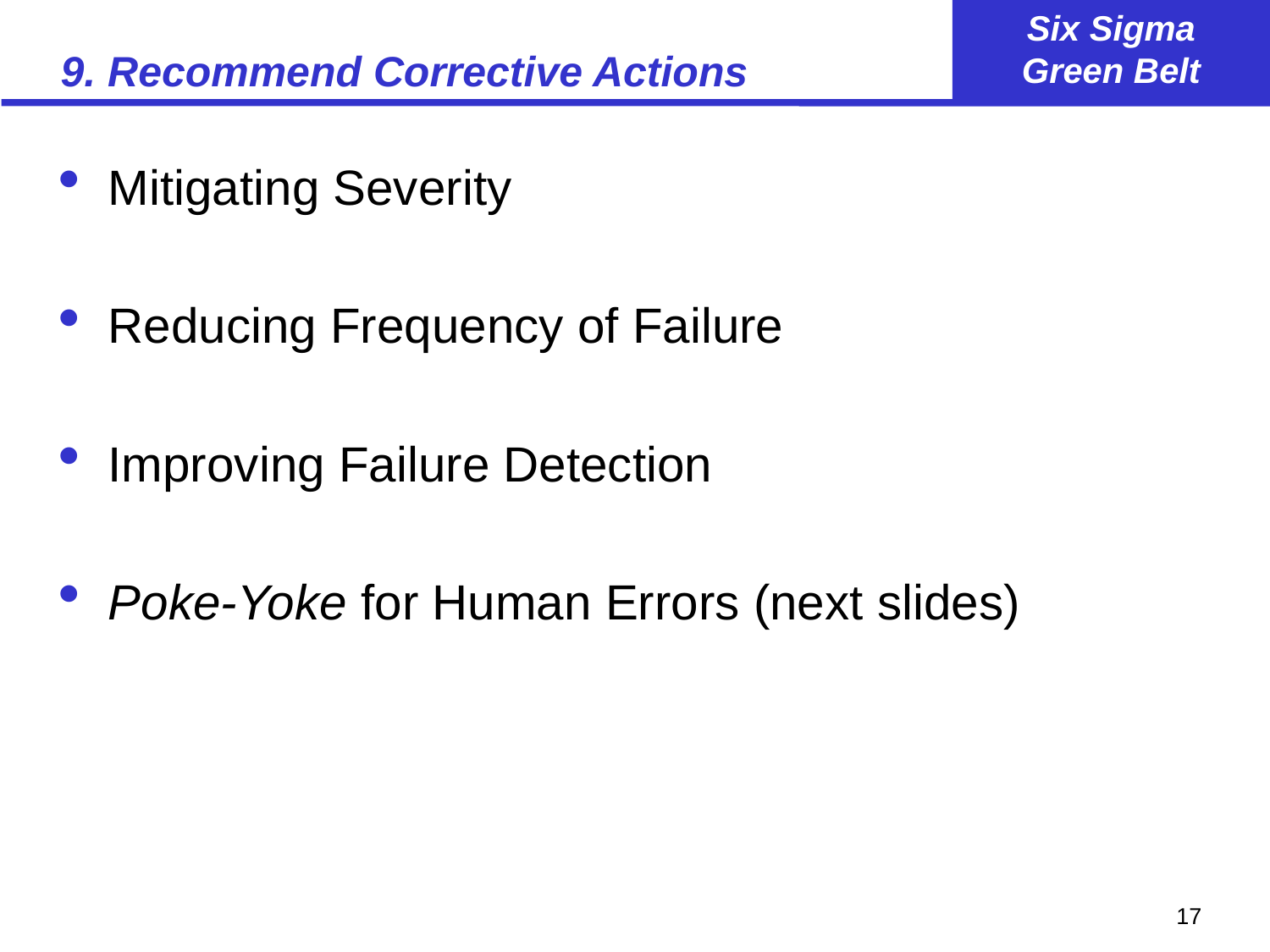

# 9. Recommend Corrective Actions
Mitigating Severity

Reducing Frequency of Failure

Improving Failure Detection

Poke-Yoke for Human Errors (next slides)